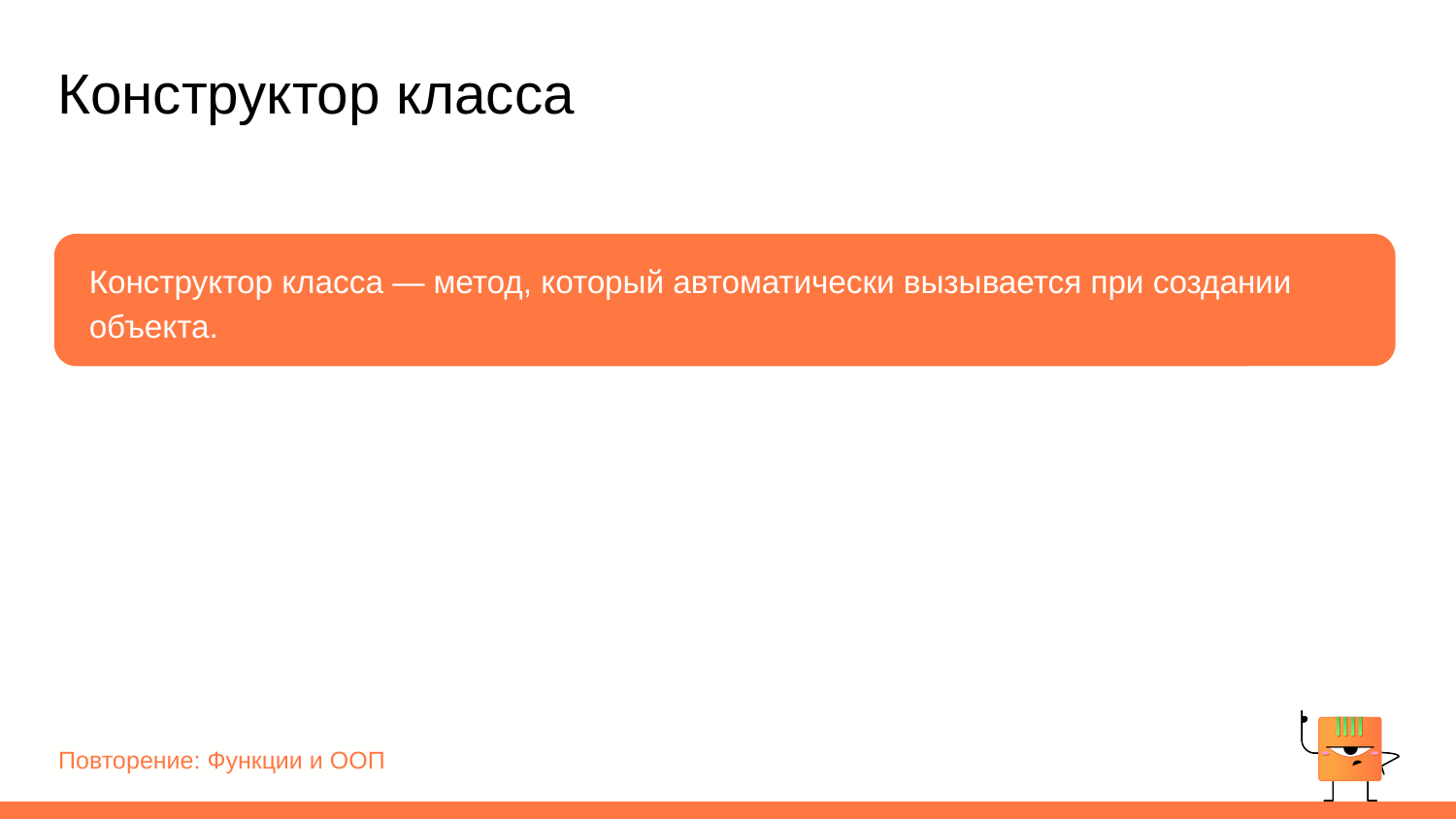

# Конструктор класса
Конструктор класса ― метод, который автоматически вызывается при создании объекта.
Повторение: Функции и ООП